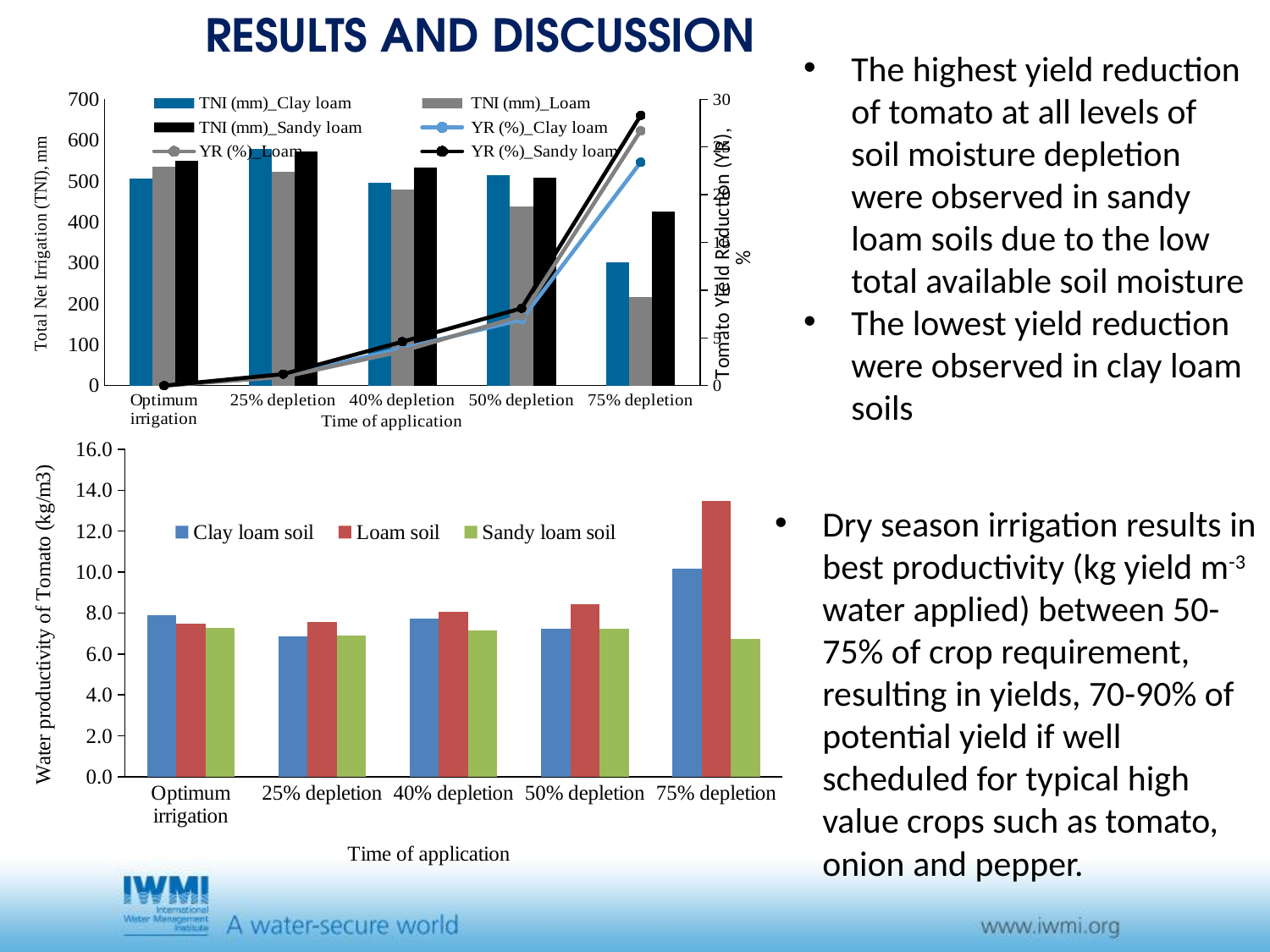

# Results and Discussion
The highest yield reduction of tomato at all levels of soil moisture depletion were observed in sandy loam soils due to the low total available soil moisture
The lowest yield reduction were observed in clay loam soils

### Chart

| Category | TNI (mm)_Clay loam  |  TNI (mm)_Loam | TNI (mm)_Sandy loam  |  YR (%)_Clay loam | YR (%)_Loam  |  YR (%)_Sandy loam |
|---|---|---|---|---|---|---|
| Optimum irrigation | 505.7 | 534.7 | 549.8 | 0.0 | 0.0 | 0.0 |
| 25% depletion | 577.6 | 523.5 | 572.3 | 1.0 | 0.9 | 1.2 |
| 40% depletion | 496.5 | 479.1 | 533.9 | 3.9 | 3.6 | 4.6 |
| 50% depletion | 514.8 | 438.8 | 508.2 | 6.9 | 7.3 | 8.1 |
| 75% depletion | 301.8 | 217.5 | 426.5 | 23.4 | 26.7 | 28.3 |

### Chart

| Category | Clay loam soil | Loam soil | Sandy loam soil |
|---|---|---|---|
| Optimum irrigation | 7.909827961241843 | 7.48083037217131 | 7.275372862859221 |
| 25% depletion | 6.855955678670358 | 7.572110792741167 | 6.905469159531716 |
| 40% depletion | 7.74219536757301 | 8.048424128574409 | 7.147405881251172 |
| 50% depletion | 7.233877233877236 | 8.450319051959893 | 7.233372687918143 |
| 75% depletion | 10.152418820410869 | 13.480459770114944 | 6.724501758499412 |
Dry season irrigation results in best productivity (kg yield m-3 water applied) between 50-75% of crop requirement, resulting in yields, 70-90% of potential yield if well scheduled for typical high value crops such as tomato, onion and pepper.